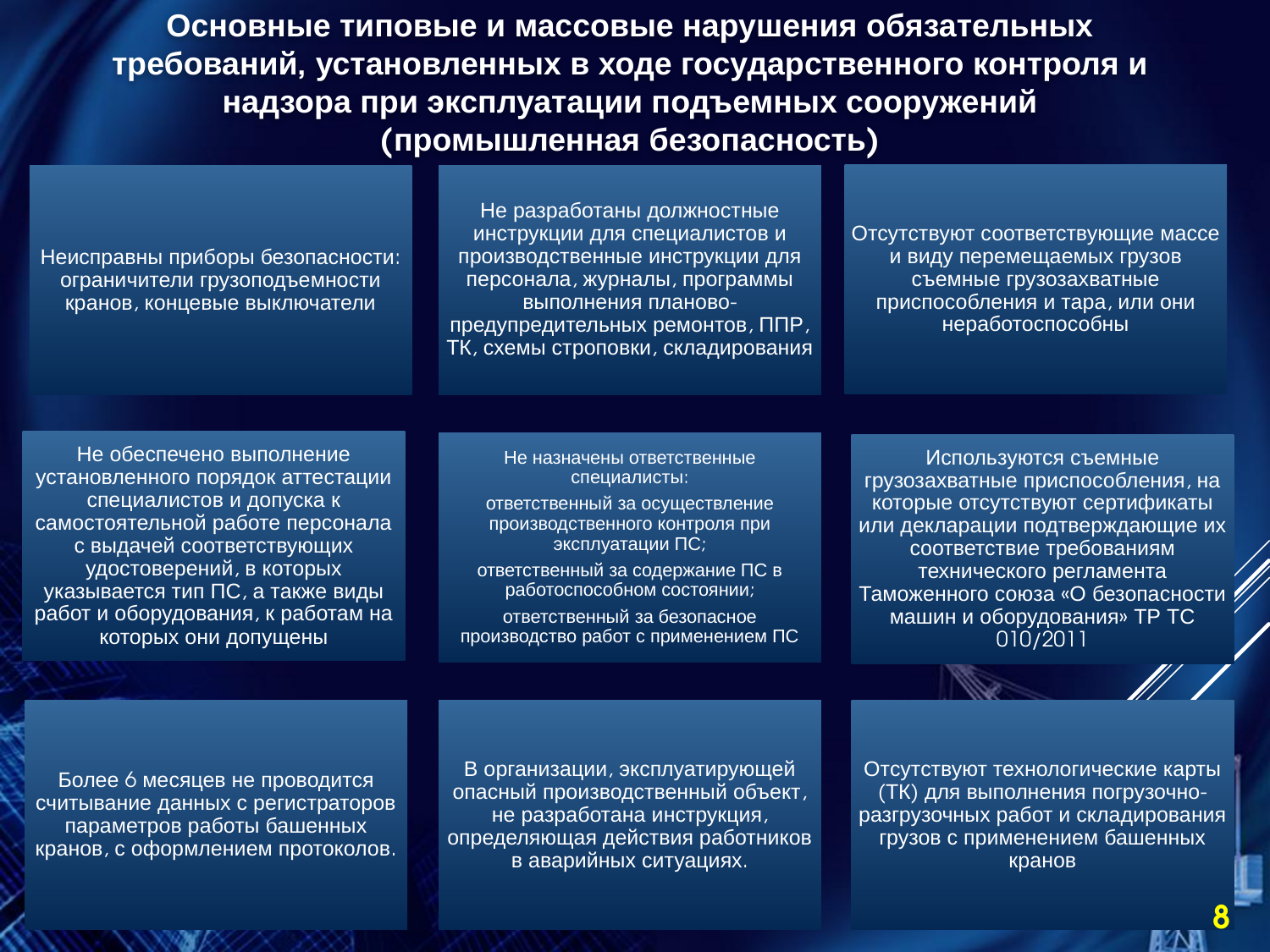

Основные типовые и массовые нарушения обязательных требований, установленных в ходе государственного контроля и надзора при эксплуатации подъемных сооружений (промышленная безопасность)
Не обеспечено выполнение установленного порядок аттестации специалистов и допуска к самостоятельной работе персонала с выдачей соответствующих удостоверений, в которых указывается тип ПС, а также виды работ и оборудования, к работам на которых они допущены
Не разработаны должностные инструкции для специалистов и производственные инструкции для персонала, журналы, программы выполнения планово-предупредительных ремонтов, ППР, ТК, схемы строповки, складирования
Используются съемные грузозахватные приспособления, на которые отсутствуют сертификаты или декларации подтверждающие их соответствие требованиям технического регламента Таможенного союза «О безопасности машин и оборудования» ТР ТС 010/2011
Неисправны приборы безопасности: ограничители грузоподъемности кранов, концевые выключатели
Не назначены ответственные специалисты:
ответственный за осуществление производственного контроля при эксплуатации ПС;
ответственный за содержание ПС в работоспособном состоянии;
ответственный за безопасное производство работ с применением ПС
Отсутствуют соответствующие массе и виду перемещаемых грузов съемные грузозахватные приспособления и тара, или они неработоспособны
Более 6 месяцев не проводится считывание данных с регистраторов параметров работы башенных кранов, с оформлением протоколов.
В организации, эксплуатирующей опасный производственный объект, не разработана инструкция, определяющая действия работников в аварийных ситуациях.
Отсутствуют технологические карты (ТК) для выполнения погрузочно-разгрузочных работ и складирования грузов с применением башенных кранов
8